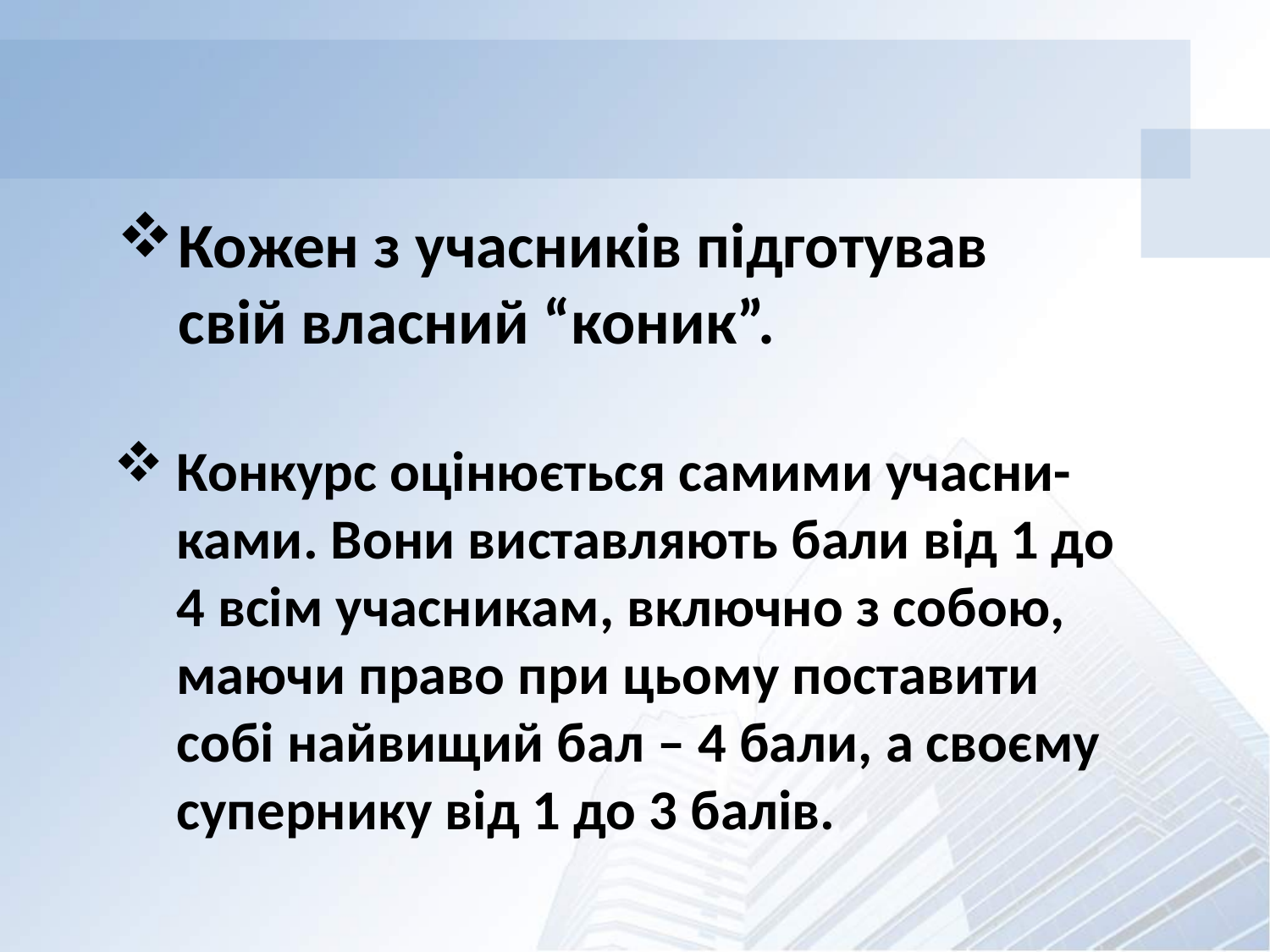

Кожен з учасників підготував свій власний “коник”.
Конкурс оцінюється самими учасни-ками. Вони виставляють бали від 1 до 4 всім учасникам, включно з собою, маючи право при цьому поставити собі найвищий бал – 4 бали, а своєму супернику від 1 до 3 балів.